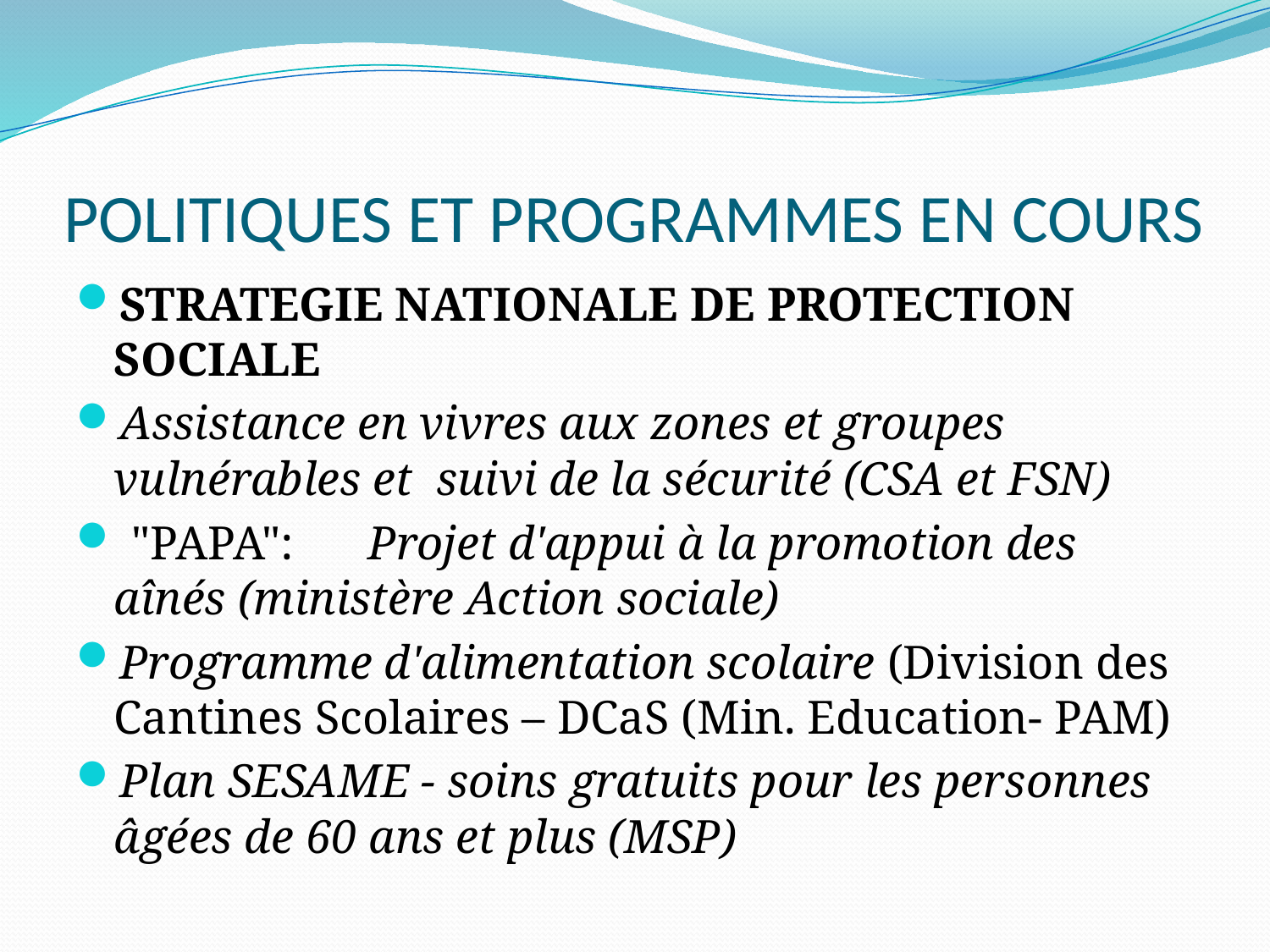

# POLITIQUES ET PROGRAMMES EN COURS
STRATEGIE NATIONALE DE PROTECTION SOCIALE
Assistance en vivres aux zones et groupes vulnérables et  suivi de la sécurité (CSA et FSN)
 "PAPA":	Projet d'appui à la promotion des aînés (ministère Action sociale)
Programme d'alimentation scolaire (Division des Cantines Scolaires – DCaS (Min. Education- PAM)
Plan SESAME - soins gratuits pour les personnes âgées de 60 ans et plus (MSP)